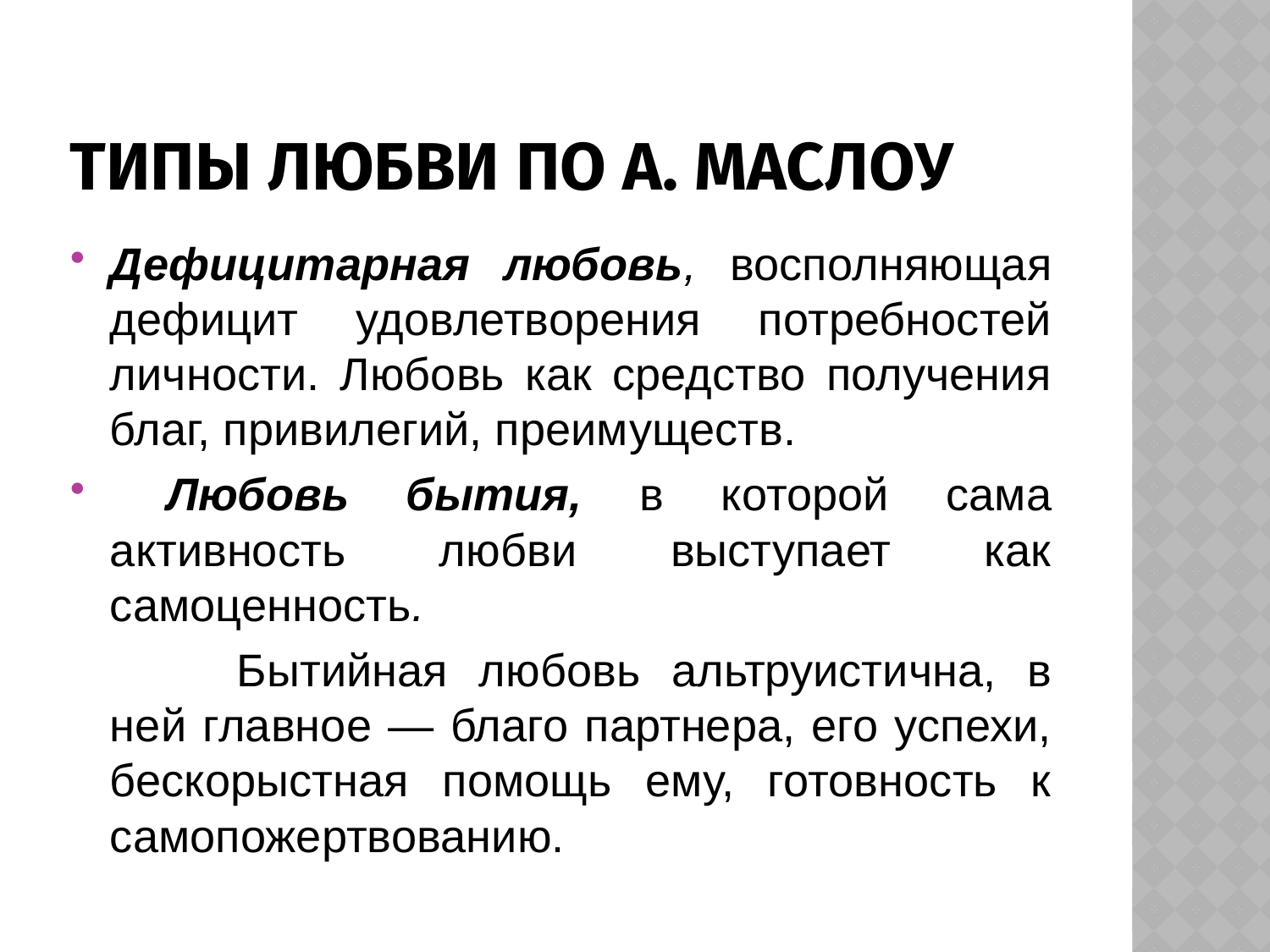

# Типы любви по А. Маслоу
Дефицитарная любовь, восполняющая дефицит удовлетворения потребностей личности. Любовь как средство получения благ, привилегий, преимуществ.
 Любовь бытия, в которой сама активность любви выступает как самоценность.
		Бытийная любовь альтруистична, в ней главное — благо партнера, его успехи, бескорыстная помощь ему, готовность к самопожертвованию.